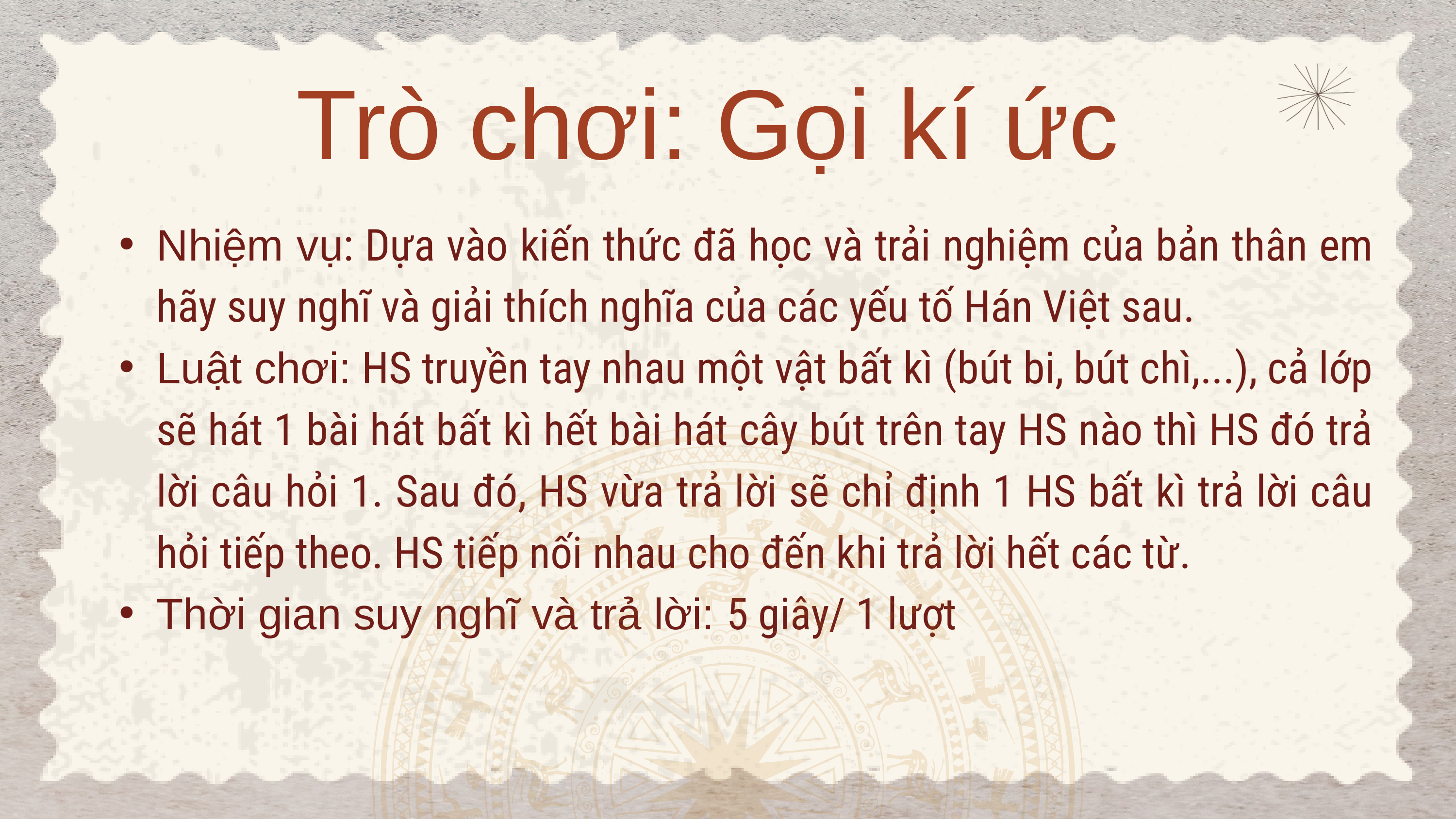

Trò chơi: Gọi kí ức

Nhiệm vụ: Dựa vào kiến thức đã học và trải nghiệm của bản thân em hãy suy nghĩ và giải thích nghĩa của các yếu tố Hán Việt sau.
Luật chơi: HS truyền tay nhau một vật bất kì (bút bi, bút chì,...), cả lớp sẽ hát 1 bài hát bất kì hết bài hát cây bút trên tay HS nào thì HS đó trả lời câu hỏi 1. Sau đó, HS vừa trả lời sẽ chỉ định 1 HS bất kì trả lời câu hỏi tiếp theo. HS tiếp nối nhau cho đến khi trả lời hết các từ.
Thời gian suy nghĩ và trả lời: 5 giây/ 1 lượt